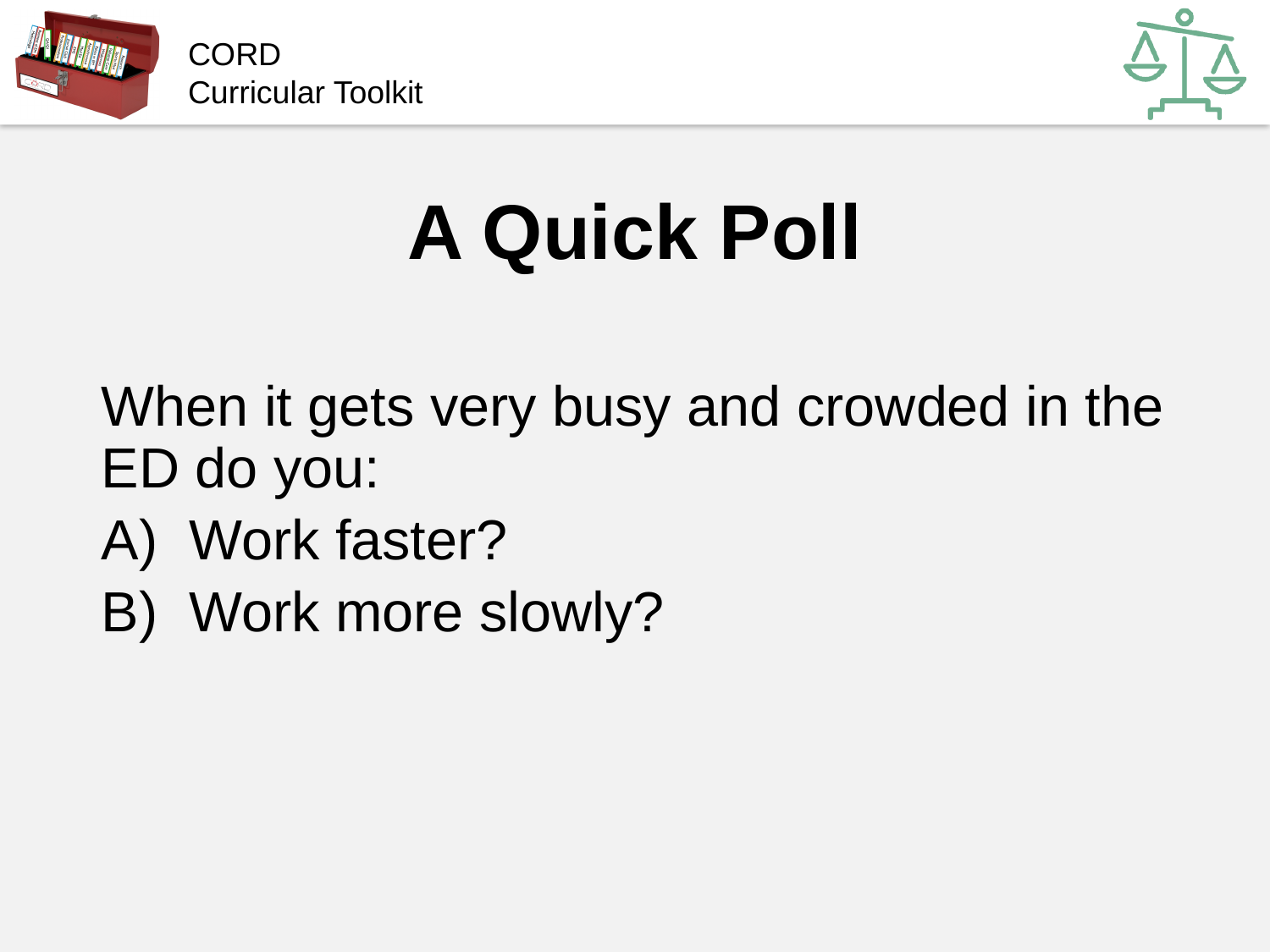

# A Quick Poll
When it gets very busy and crowded in the ED do you:
  Work faster?
  Work more slowly?